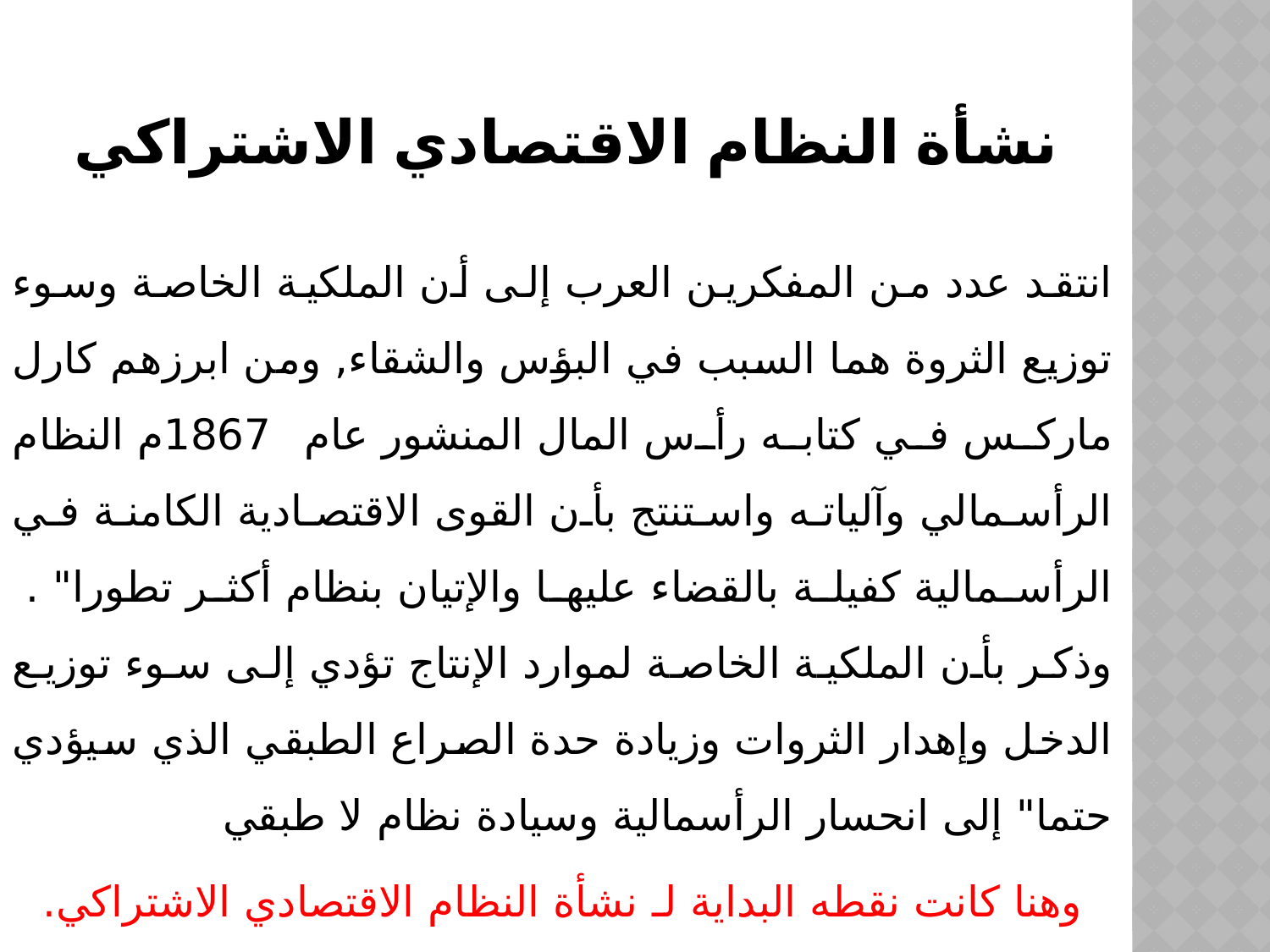

# نشأة النظام الاقتصادي الاشتراكي
انتقد عدد من المفكرين العرب إلى أن الملكية الخاصة وسوء توزيع الثروة هما السبب في البؤس والشقاء, ومن ابرزهم كارل ماركس في كتابه رأس المال المنشور عام 1867م النظام الرأسمالي وآلياته واستنتج بأن القوى الاقتصادية الكامنة في الرأسمالية كفيلة بالقضاء عليها والإتيان بنظام أكثر تطورا" .  وذكر بأن الملكية الخاصة لموارد الإنتاج تؤدي إلى سوء توزيع الدخل وإهدار الثروات وزيادة حدة الصراع الطبقي الذي سيؤدي حتما" إلى انحسار الرأسمالية وسيادة نظام لا طبقي
وهنا كانت نقطه البداية لـ نشأة النظام الاقتصادي الاشتراكي.